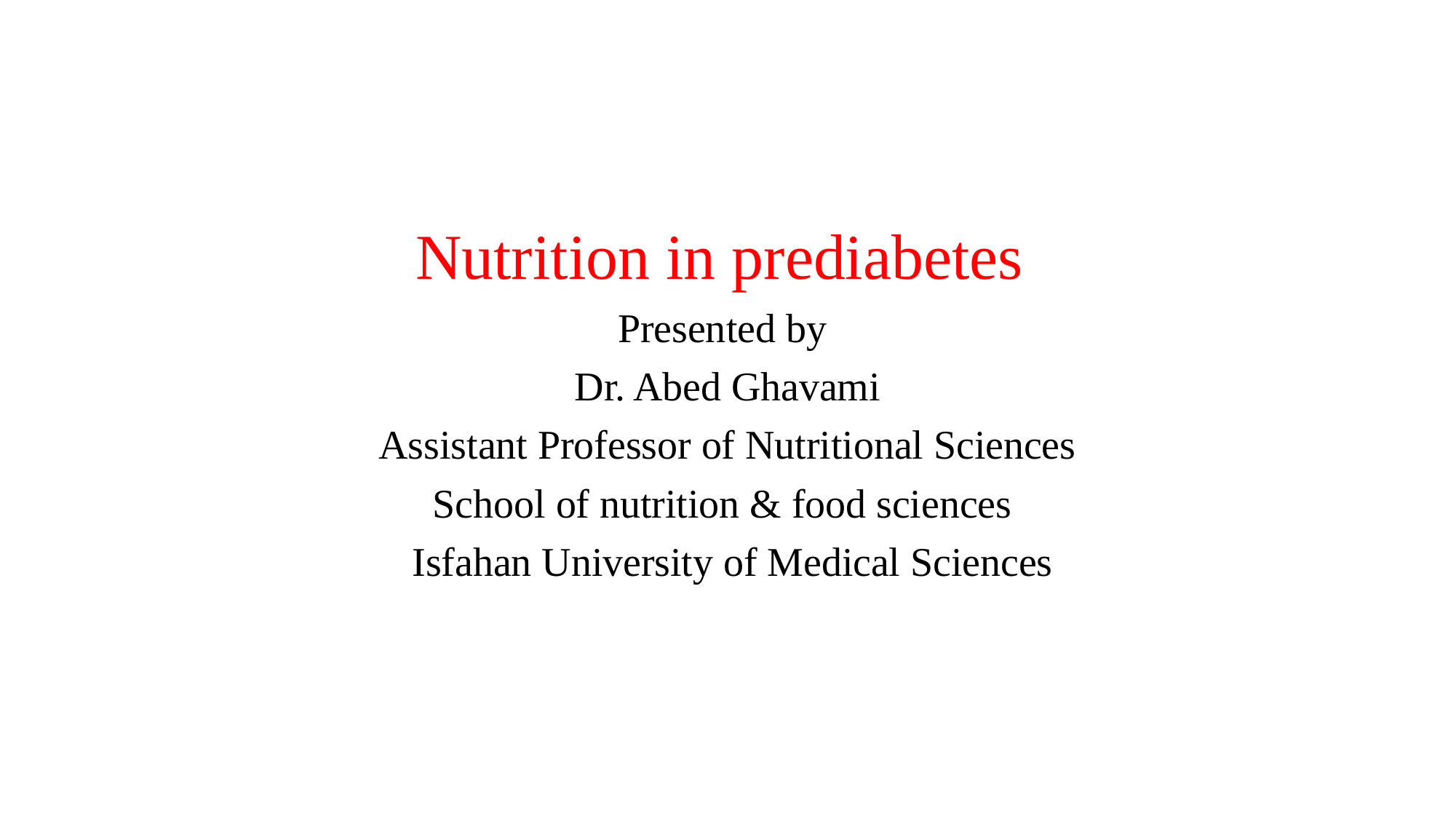

Nutrition in prediabetes
Presented by
Dr. Abed Ghavami
Assistant Professor of Nutritional Sciences
School of nutrition & food sciences
 Isfahan University of Medical Sciences